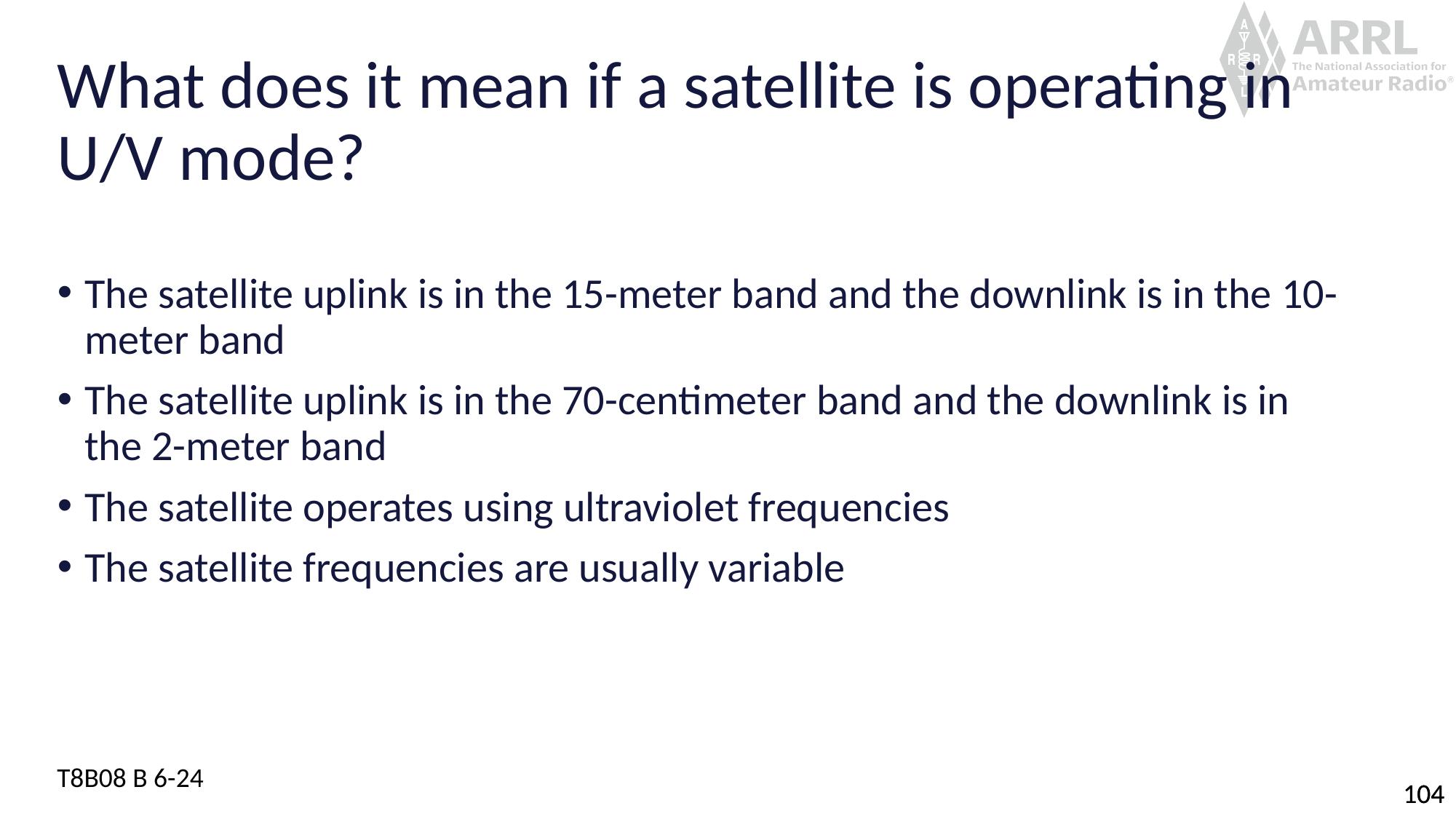

# What does it mean if a satellite is operating in U/V mode?
The satellite uplink is in the 15-meter band and the downlink is in the 10-meter band
The satellite uplink is in the 70-centimeter band and the downlink is in the 2-meter band
The satellite operates using ultraviolet frequencies
The satellite frequencies are usually variable
T8B08 B 6-24